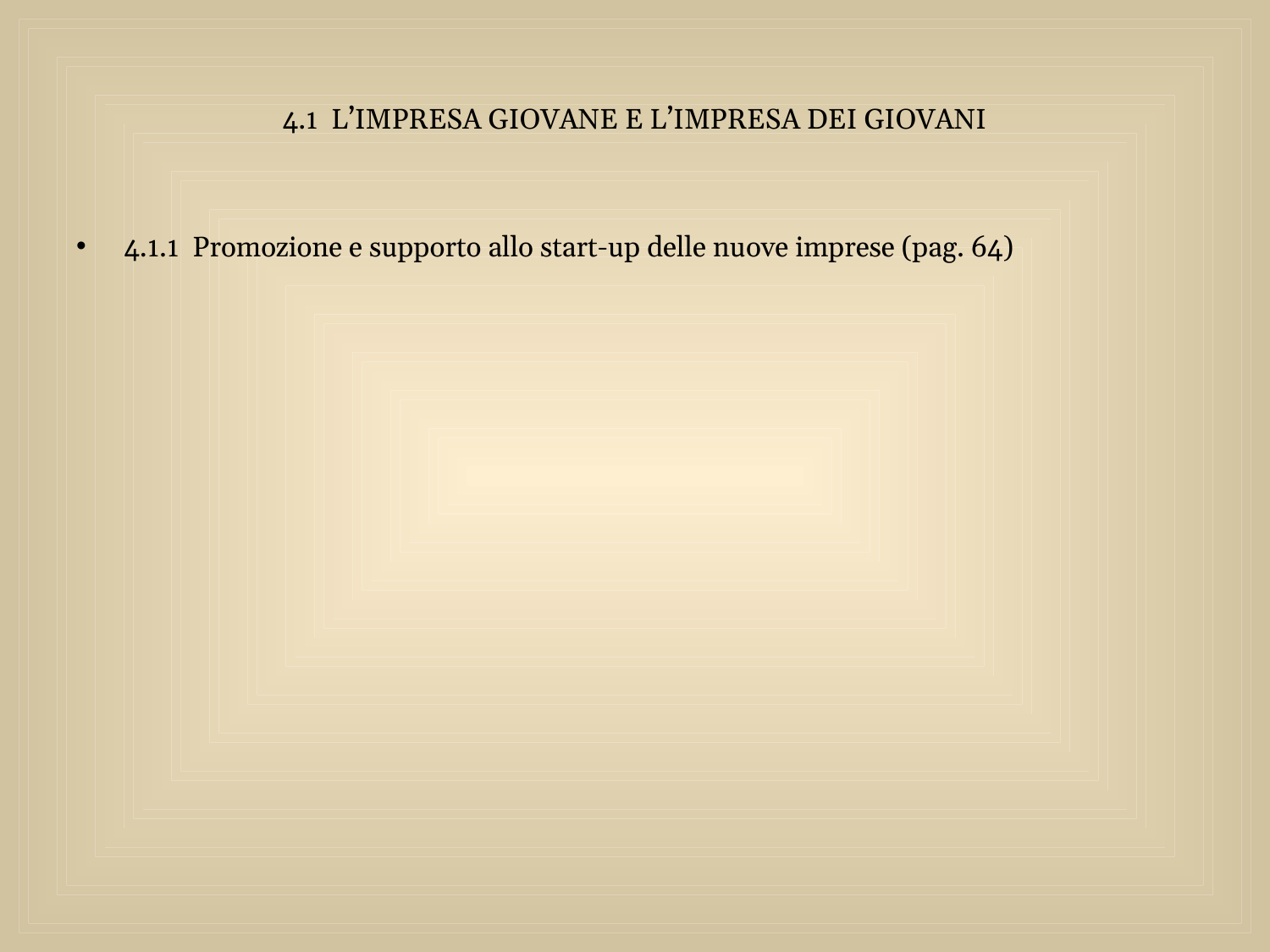

# 4.1  L’IMPRESA GIOVANE E L’IMPRESA DEI GIOVANI
4.1.1  Promozione e supporto allo start-up delle nuove imprese (pag. 64)